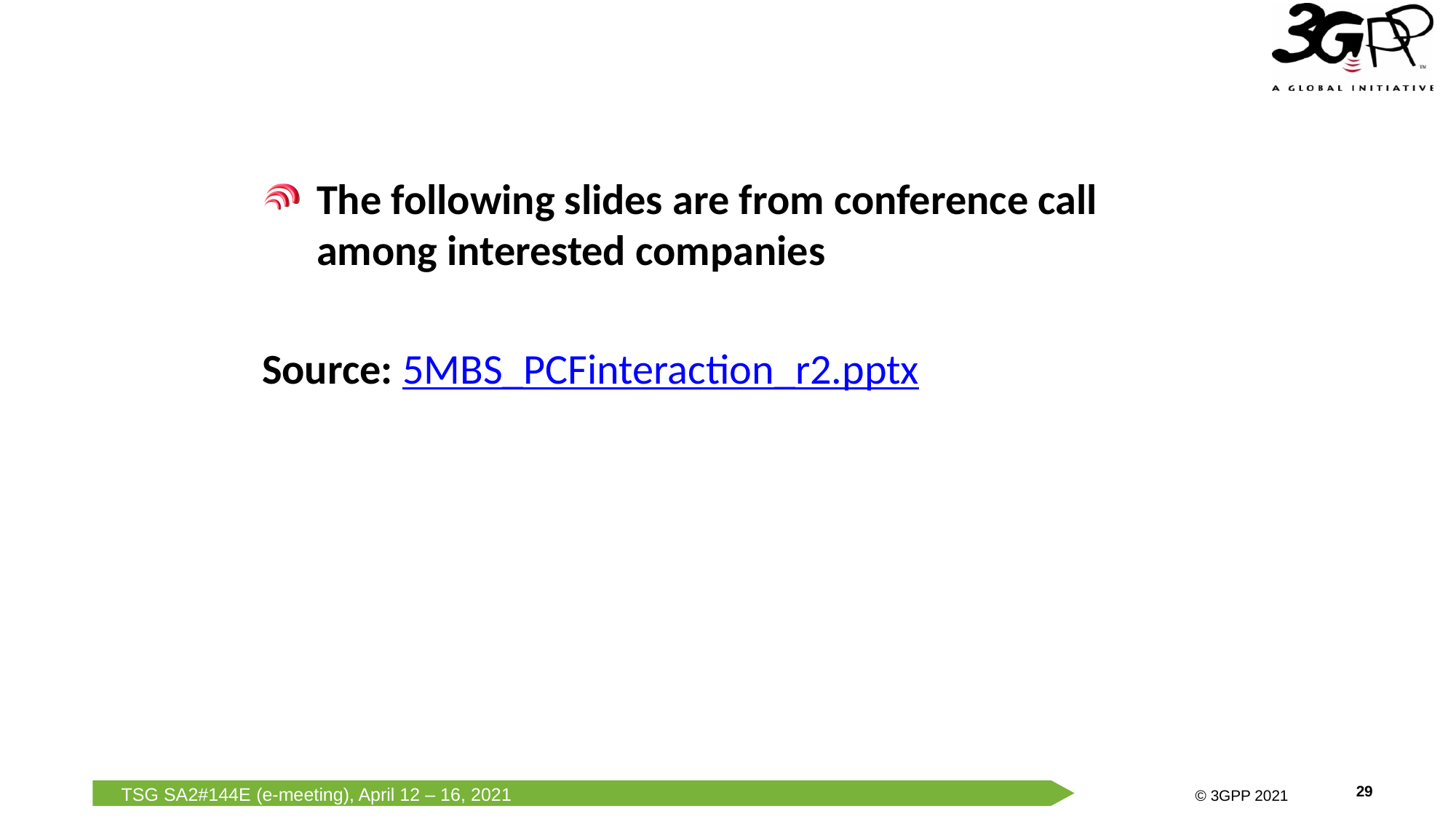

The following slides are from conference call among interested companies

Source: 5MBS_PCFinteraction_r2.pptx